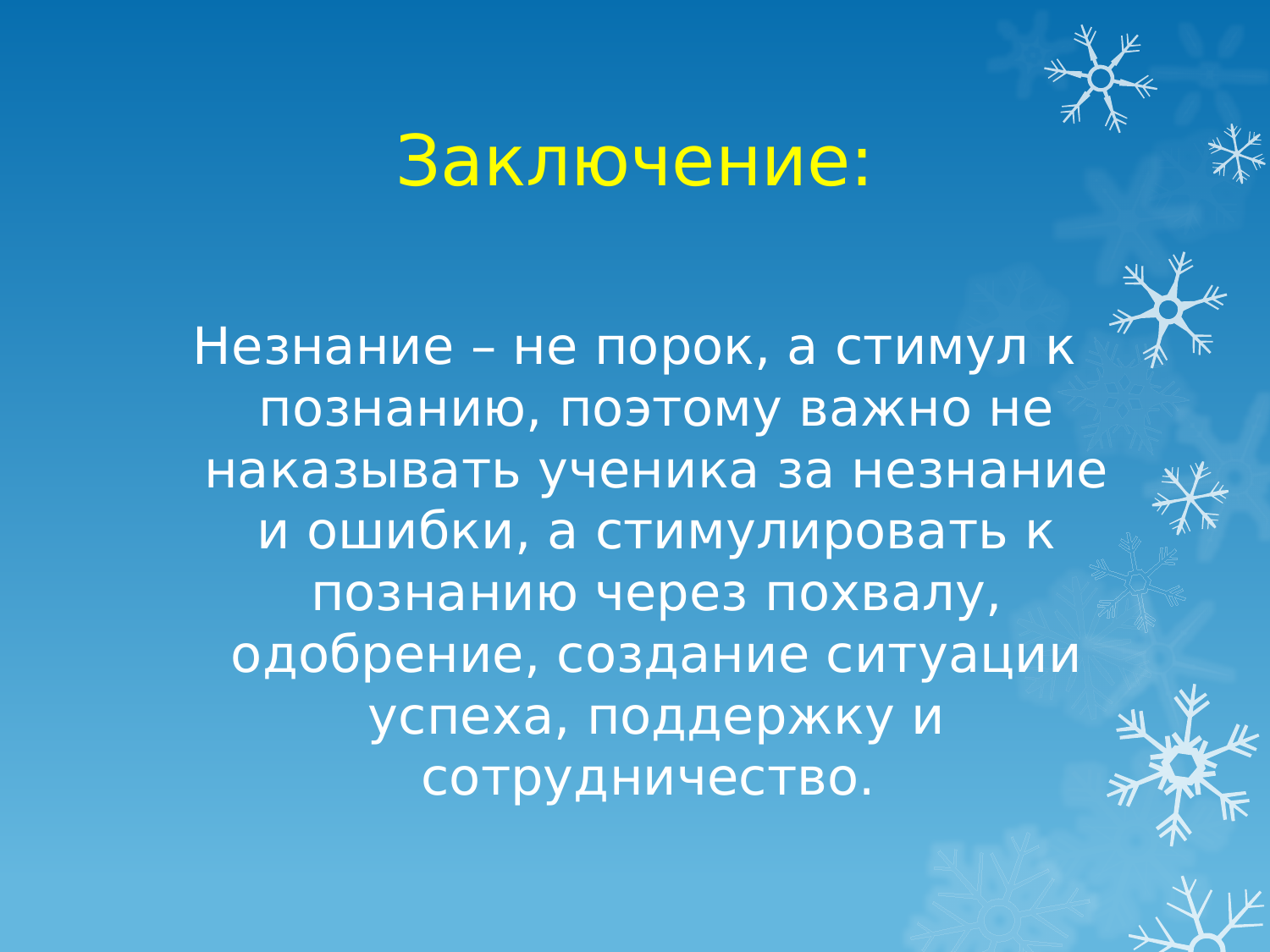

# Заключение:

Незнание – не порок, а стимул к познанию, поэтому важно не наказывать ученика за незнание и ошибки, а стимулировать к познанию через похвалу, одобрение, создание ситуации успеха, поддержку и сотрудничество.